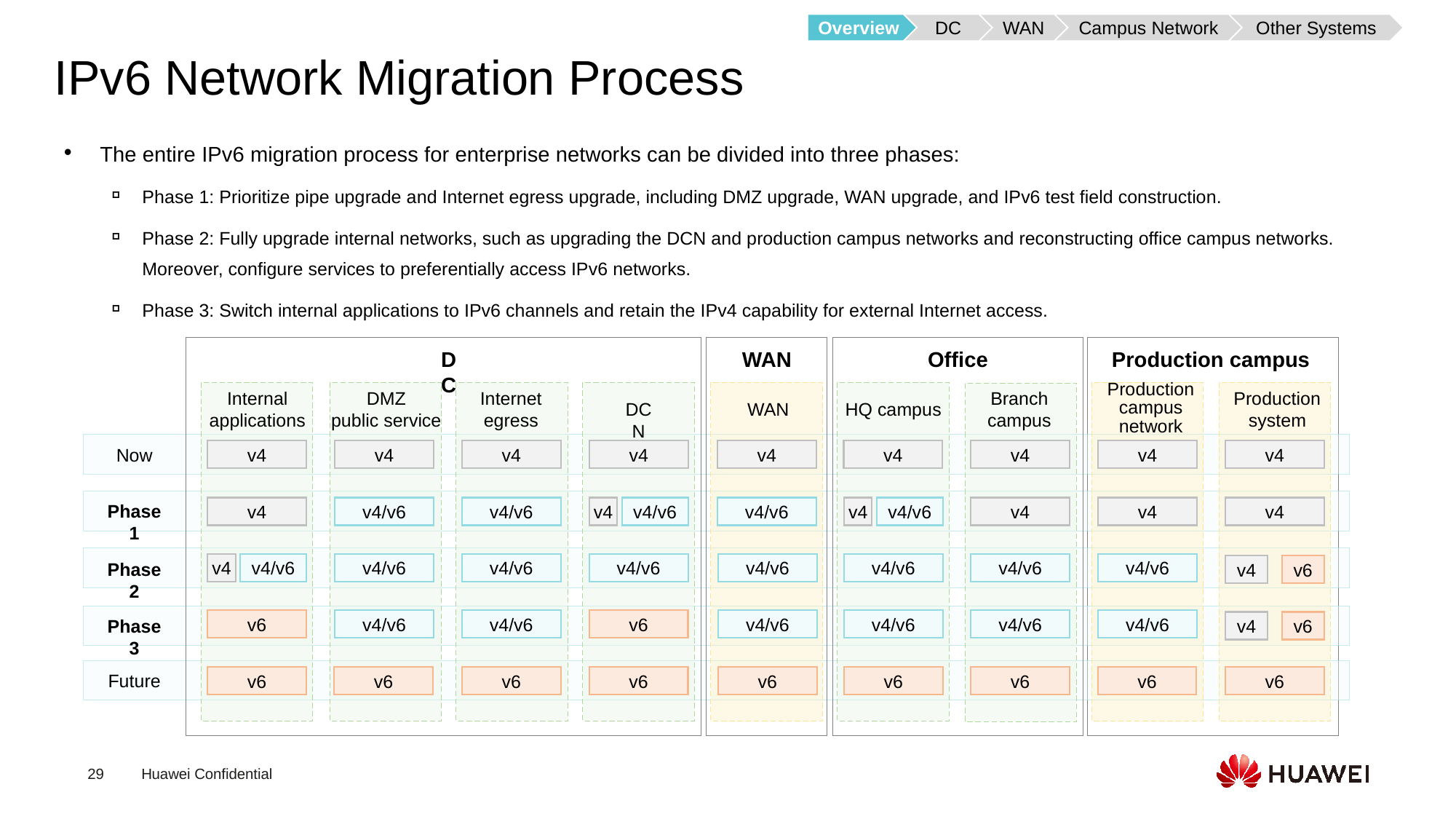

Overview
DC
WAN
Campus Network
Other Systems
# IPv6 Network Migration Process
The entire IPv6 migration process for enterprise networks can be divided into three phases:
Phase 1: Prioritize pipe upgrade and Internet egress upgrade, including DMZ upgrade, WAN upgrade, and IPv6 test field construction.
Phase 2: Fully upgrade internal networks, such as upgrading the DCN and production campus networks and reconstructing office campus networks. Moreover, configure services to preferentially access IPv6 networks.
Phase 3: Switch internal applications to IPv6 channels and retain the IPv4 capability for external Internet access.

DC
WAN
Office
Production campus
Production campus
network
Internal applications
DMZ
public service
Internet egress
Branch campus
Production system

DCN
WAN
HQ campus

Now
v4
v4
v4
v4
v4
v4
v4
v4
v4

Phase 1
v4
v4/v6
v4/v6
v4
v4/v6
v4/v6
v4
v4/v6
v4
v4
v4

Phase 2
v4/v6
v4
v4/v6
v4/v6
v4/v6
v4/v6
v4/v6
v4/v6
v4/v6
v4
v6

Phase 3
v4/v6
v6
v4/v6
v6
v4/v6
v4/v6
v4/v6
v4/v6
v4
v6

Future
v6
v6
v6
v6
v6
v6
v6
v6
v6